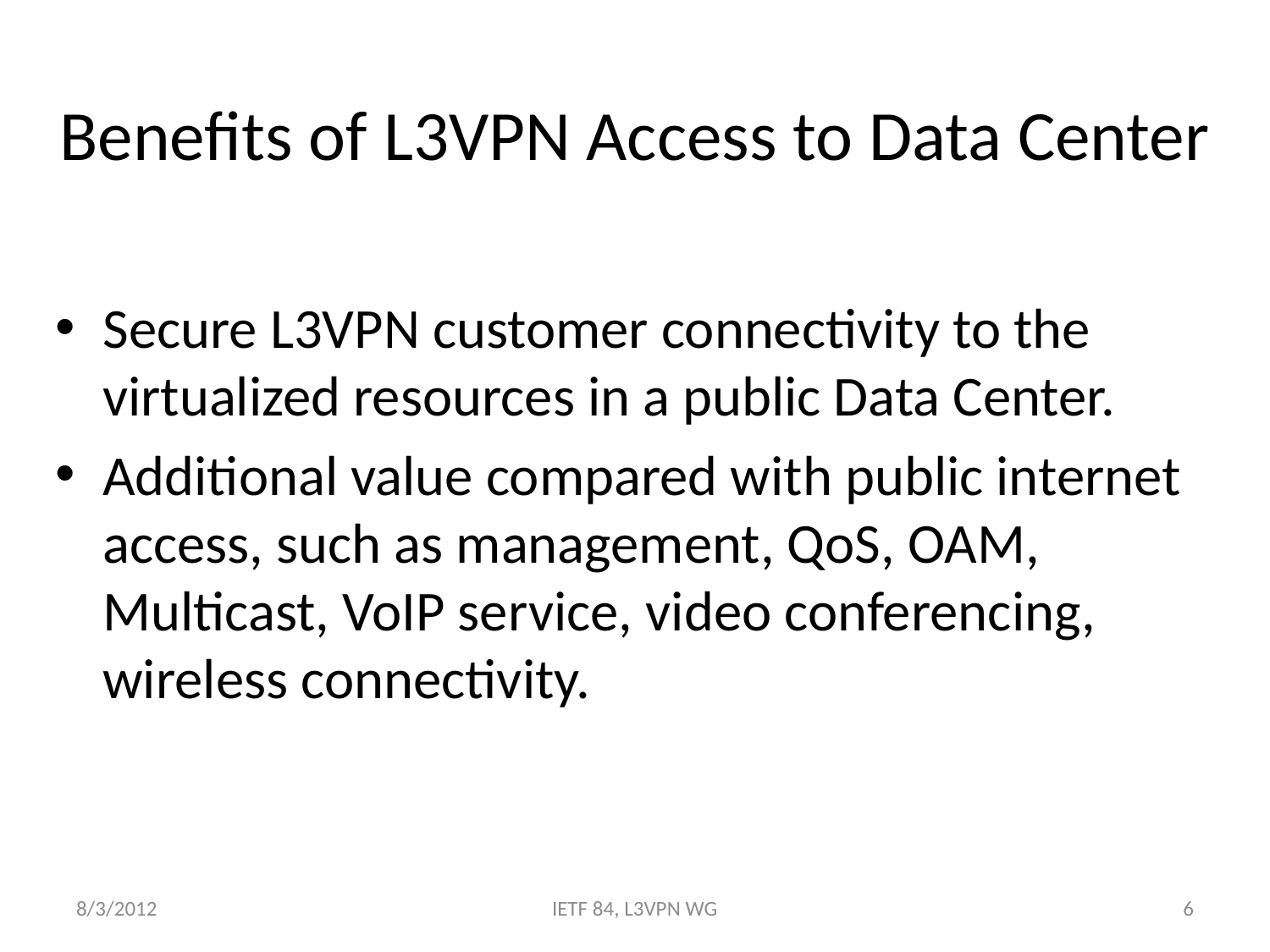

# Benefits of L3VPN Access to Data Center
Secure L3VPN customer connectivity to the virtualized resources in a public Data Center.
Additional value compared with public internet access, such as management, QoS, OAM, Multicast, VoIP service, video conferencing, wireless connectivity.

8/3/2012
IETF 84, L3VPN WG
6